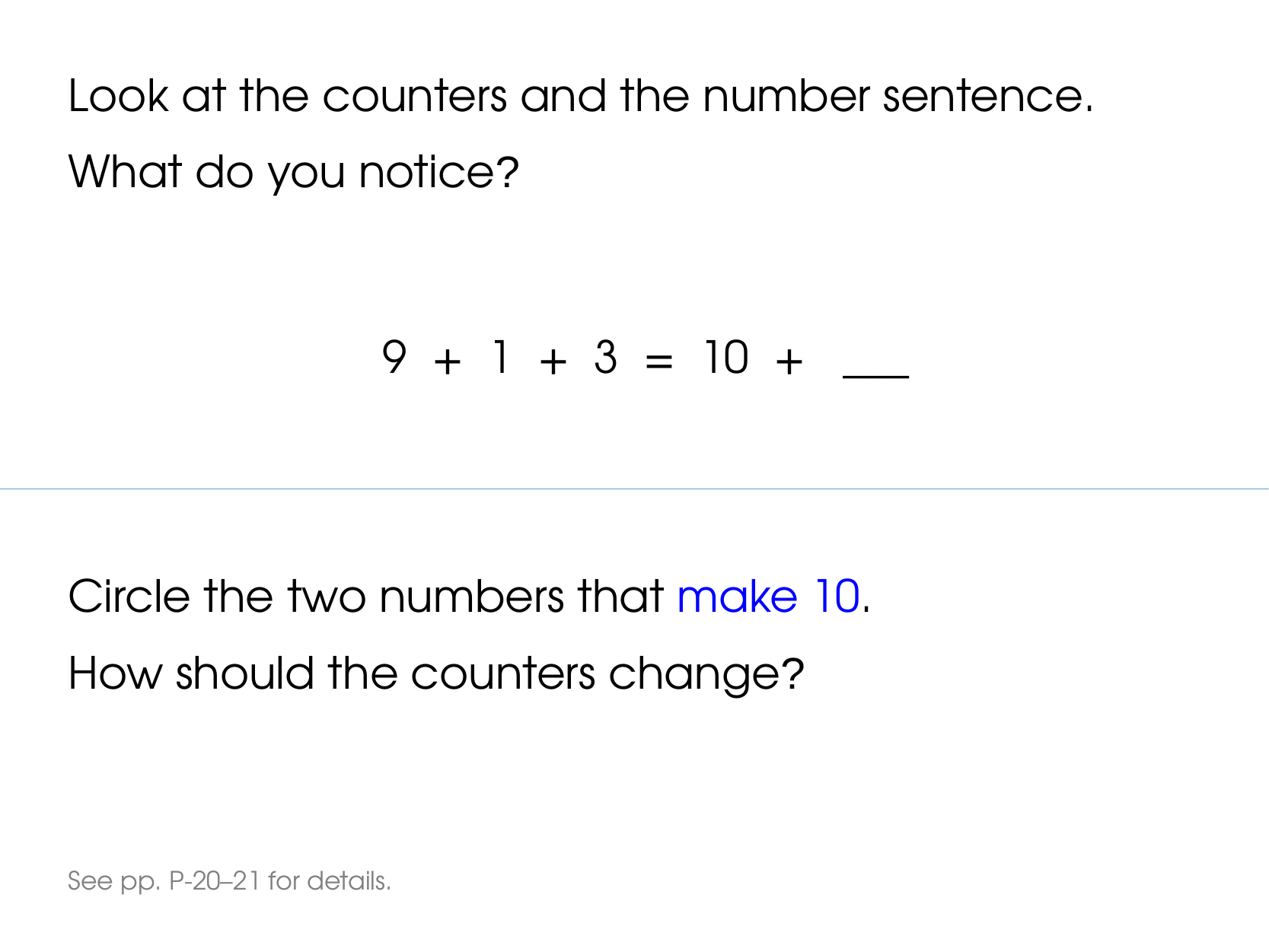

Look at the counters and the number sentence.
What do you notice?
9  +  1  +  3  =  10  +   ___
Circle the two numbers that make 10.
How should the counters change?
See pp. P-20–21 for details.